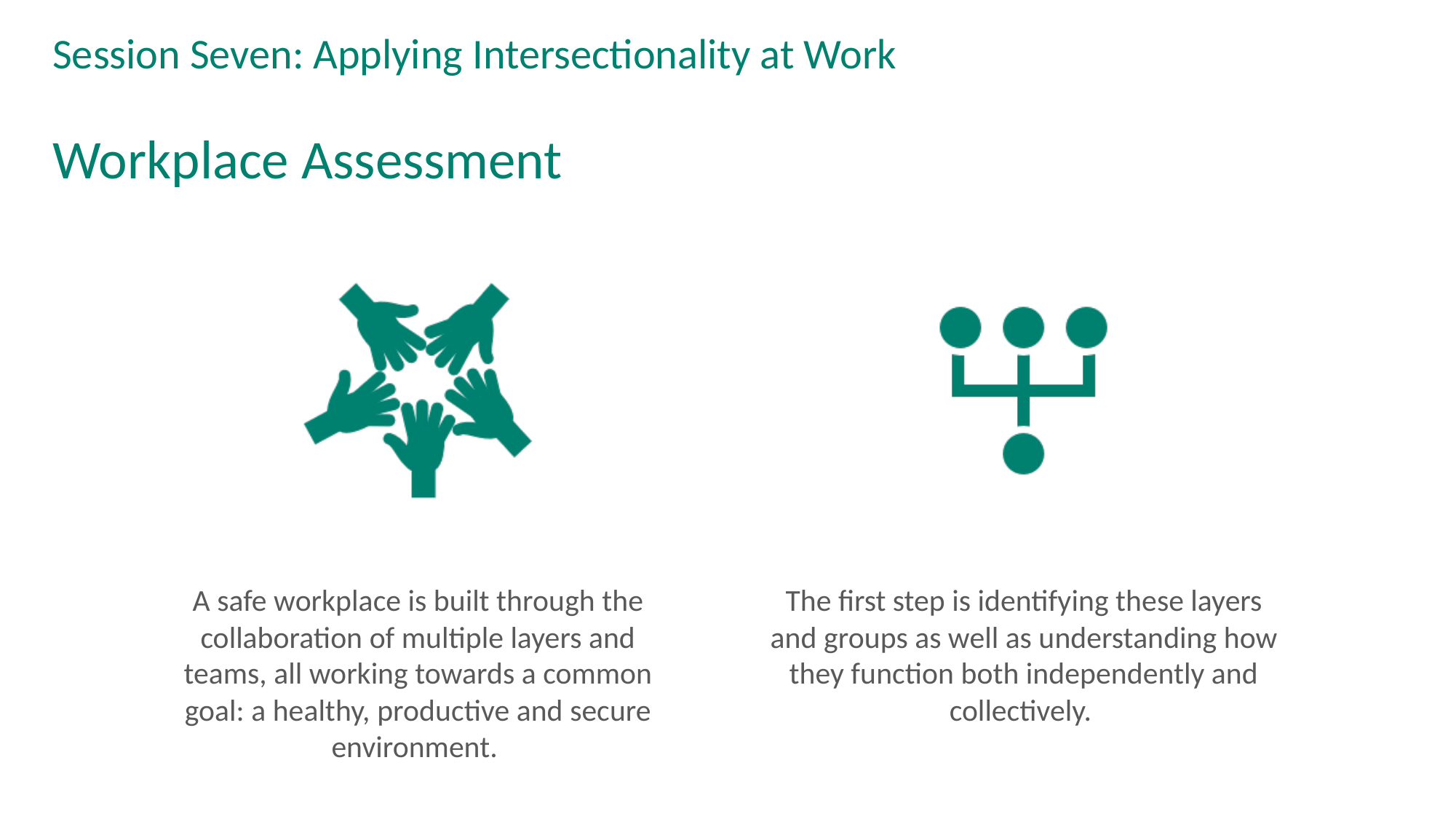

# Session Seven: Applying Intersectionality at Work
Workplace Assessment
A safe workplace is built through the collaboration of multiple layers and teams, all working towards a common goal: a healthy, productive and secure environment.
The first step is identifying these layers and groups as well as understanding how they function both independently and collectively.